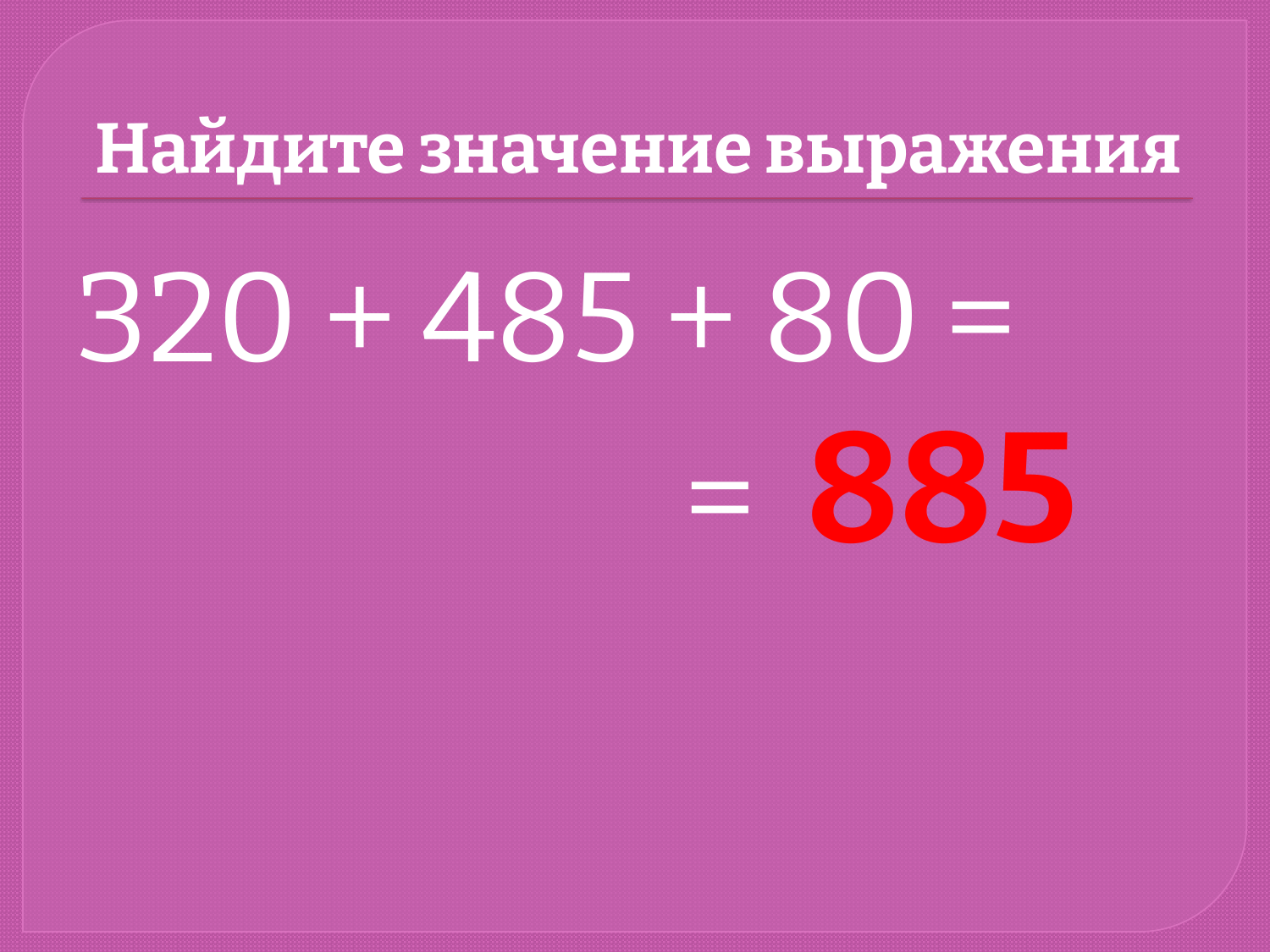

# Найдите значение выражения
320 + 485 + 80 =
                        =  885